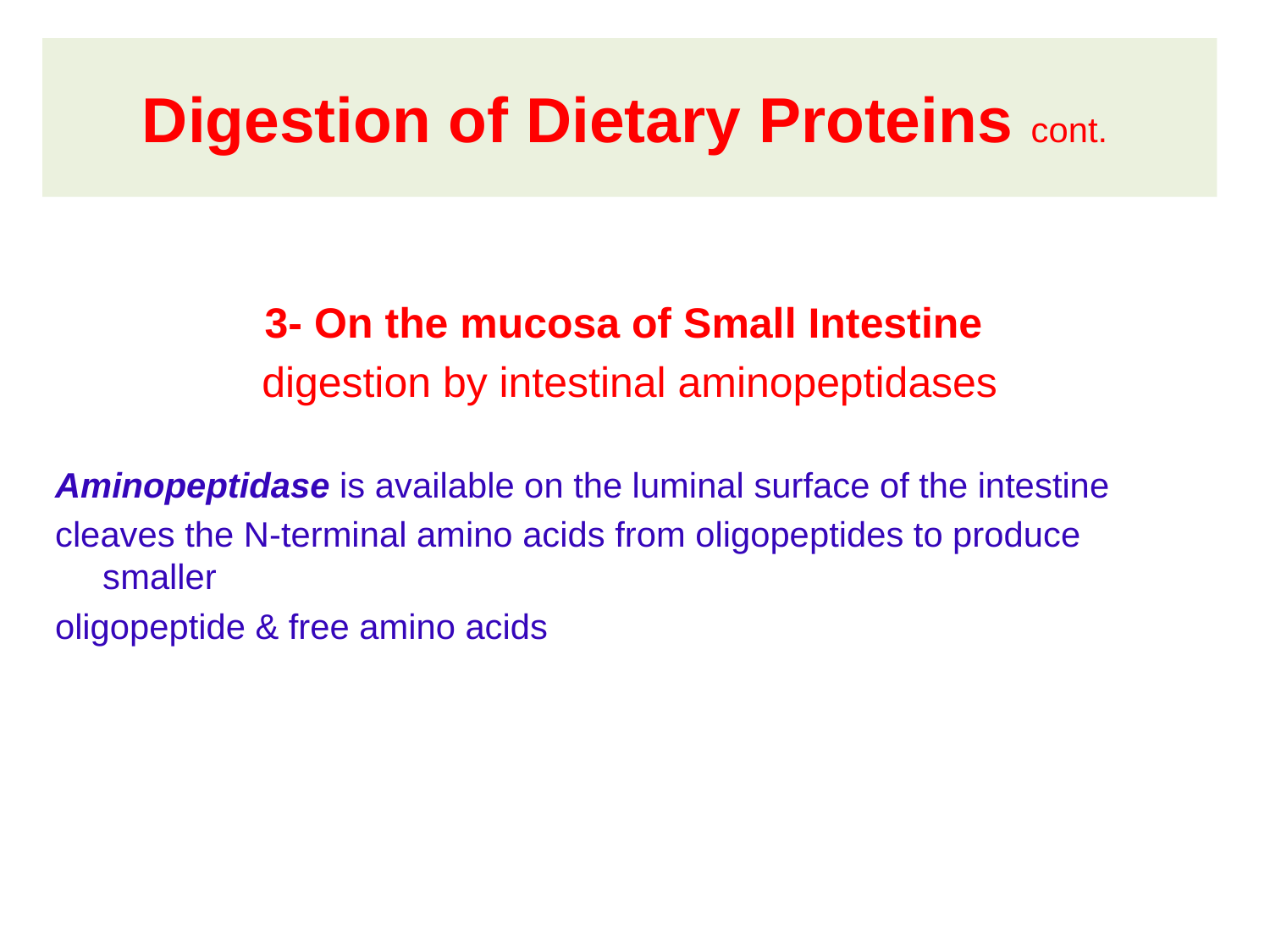

# Digestion of Dietary Proteins cont.

3- On the mucosa of Small Intestine
digestion by intestinal aminopeptidases

Aminopeptidase is available on the luminal surface of the intestine
cleaves the N-terminal amino acids from oligopeptides to produce smaller
oligopeptide & free amino acids